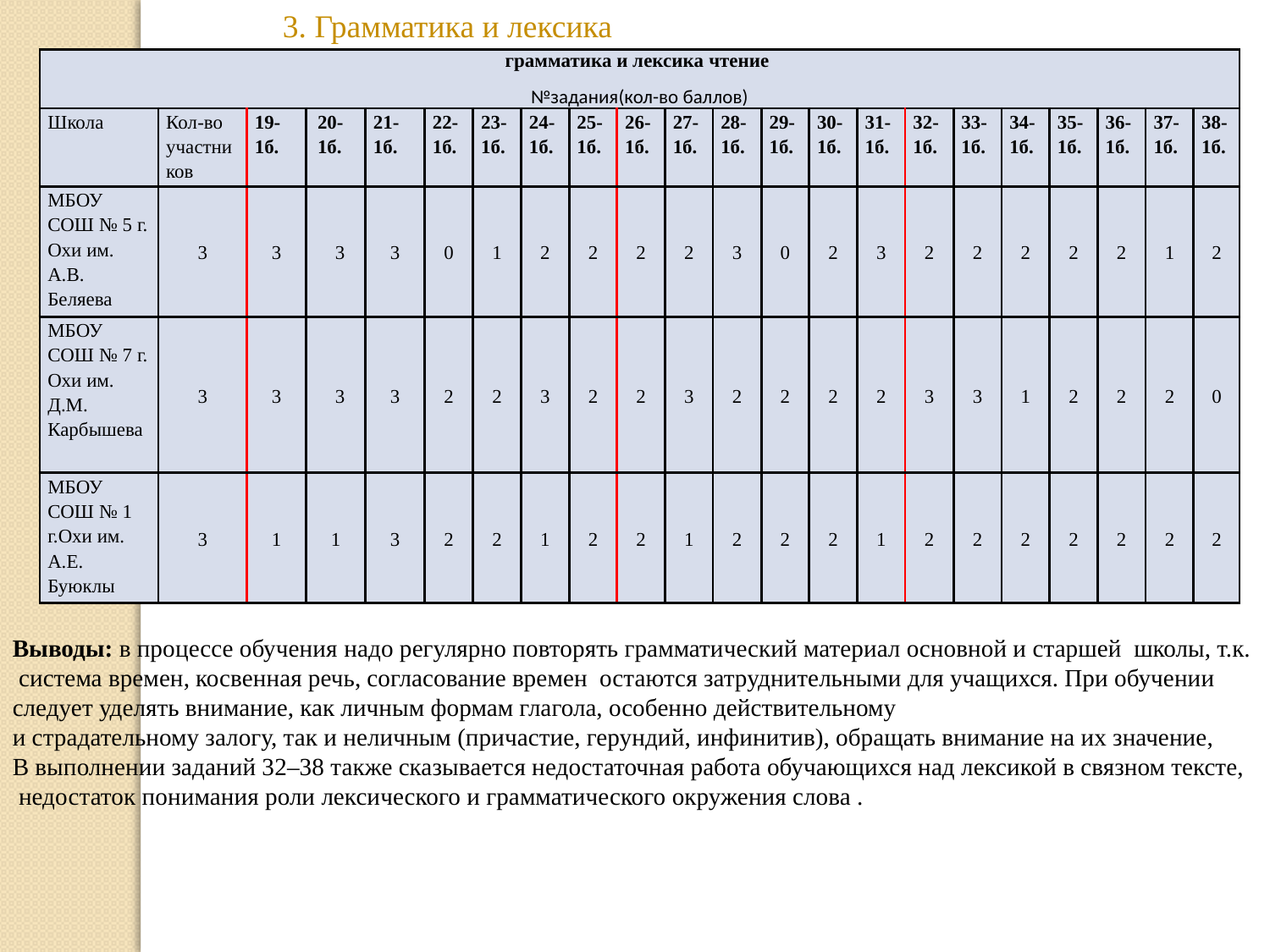

3. Грамматика и лексика
| грамматика и лексика чтение №задания(кол-во баллов) |  |  |  |  |  |  |  |  |  |  |  |  |  |  |  |  |  |  |  |  |  |
| --- | --- | --- | --- | --- | --- | --- | --- | --- | --- | --- | --- | --- | --- | --- | --- | --- | --- | --- | --- | --- | --- |
| Школа | Кол-во участников | 19-1б. | 20-1б. | 21-1б. | 22-1б. | 23-1б. | 24-1б. | 25-1б. | 26-1б. | 27-1б. | 28-1б. | 29-1б. | 30-1б. | 31-1б. | 32-1б. | 33-1б. | 34-1б. | 35-1б. | 36-1б. | 37-1б. | 38-1б. |
| МБОУ СОШ № 5 г. Охи им. А.В. Беляева | 3 | 3 | 3 | 3 | 0 | 1 | 2 | 2 | 2 | 2 | 3 | 0 | 2 | 3 | 2 | 2 | 2 | 2 | 2 | 1 | 2 |
| МБОУ СОШ № 7 г. Охи им. Д.М. Карбышева | 3 | 3 | 3 | 3 | 2 | 2 | 3 | 2 | 2 | 3 | 2 | 2 | 2 | 2 | 3 | 3 | 1 | 2 | 2 | 2 | 0 |
| МБОУ СОШ № 1 г.Охи им. А.Е. Буюклы | 3 | 1 | 1 | 3 | 2 | 2 | 1 | 2 | 2 | 1 | 2 | 2 | 2 | 1 | 2 | 2 | 2 | 2 | 2 | 2 | 2 |
Выводы: в процессе обучения надо регулярно повторять грамматический материал основной и старшей  школы, т.к.
 система времен, косвенная речь, согласование времен  остаются затруднительными для учащихся. При обучении
следует уделять внимание, как личным формам глагола, особенно действительному
и страдательному залогу, так и неличным (причастие, герундий, инфинитив), обращать внимание на их значение,
В выполнении заданий 32–38 также сказывается недостаточная работа обучающихся над лексикой в связном тексте,
 недостаток понимания роли лексического и грамматического окружения слова .
В Разделе грамматика и лексика МБОУ СОШ № 7 суммарно набрала 44 балла из 60,
МБОУ СОШ № 5 – 41 балл,
МБОУ СОШ № 1 - 37 баллов.